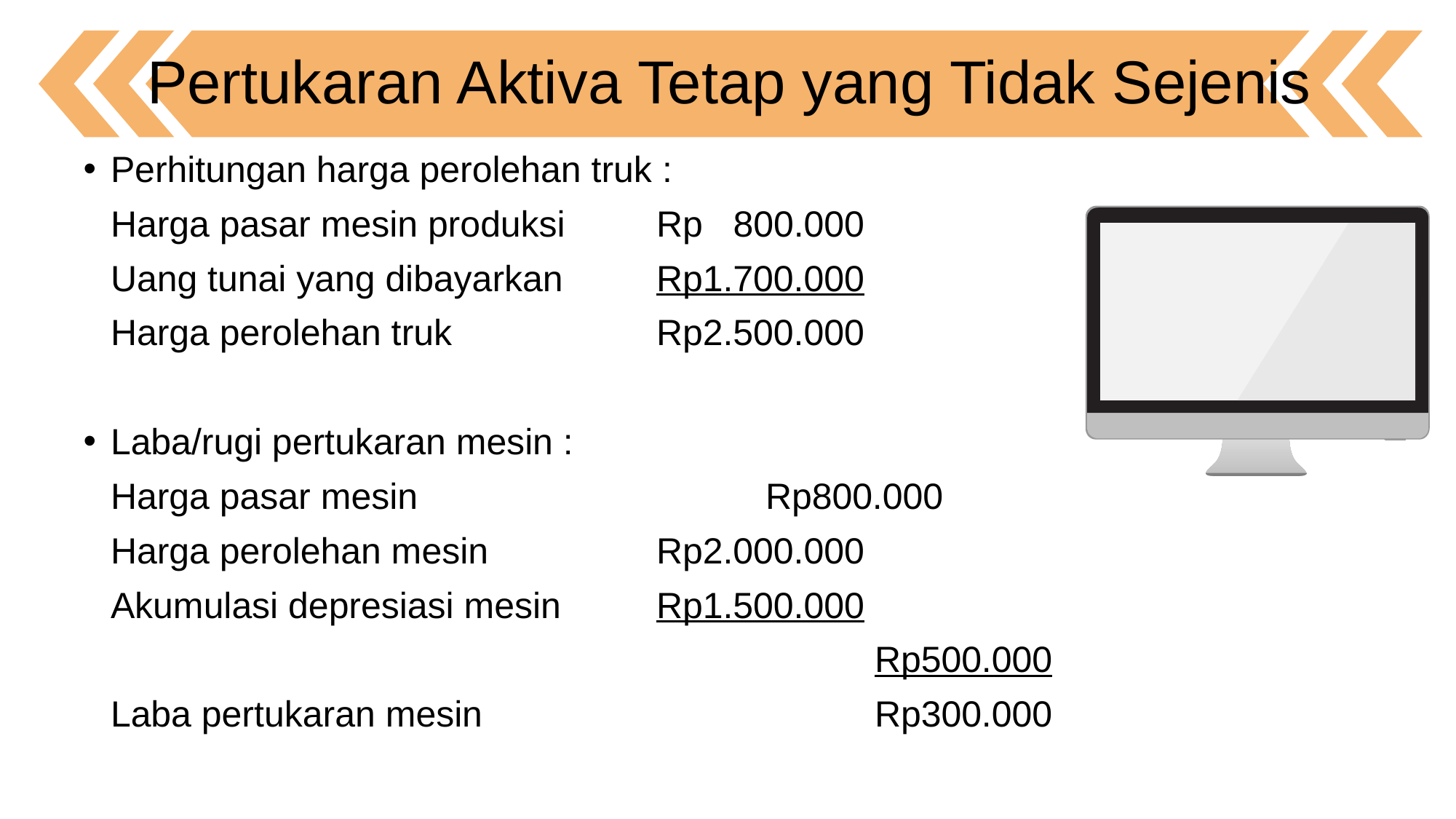

Pertukaran Aktiva Tetap yang Tidak Sejenis
Perhitungan harga perolehan truk :
	Harga pasar mesin produksi	Rp   800.000
	Uang tunai yang dibayarkan	Rp1.700.000
	Harga perolehan truk		Rp2.500.000

Laba/rugi pertukaran mesin :
	Harga pasar mesin			          	Rp800.000
	Harga perolehan mesin		Rp2.000.000
	Akumulasi depresiasi mesin	Rp1.500.000
						                     	Rp500.000
	Laba pertukaran mesin		          		Rp300.000